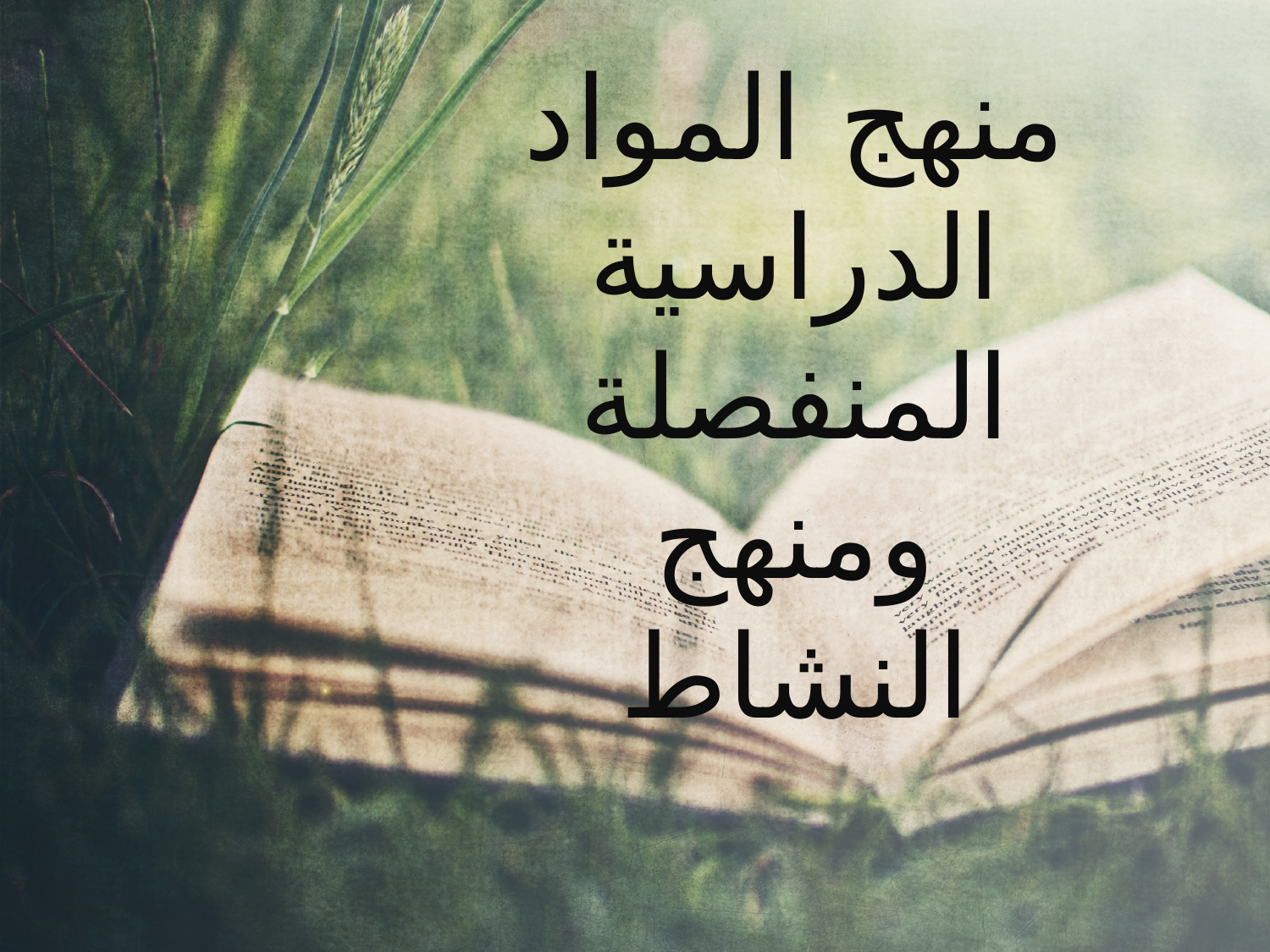

# منهج المواد الدراسية المنفصلة ومنهج النشاط